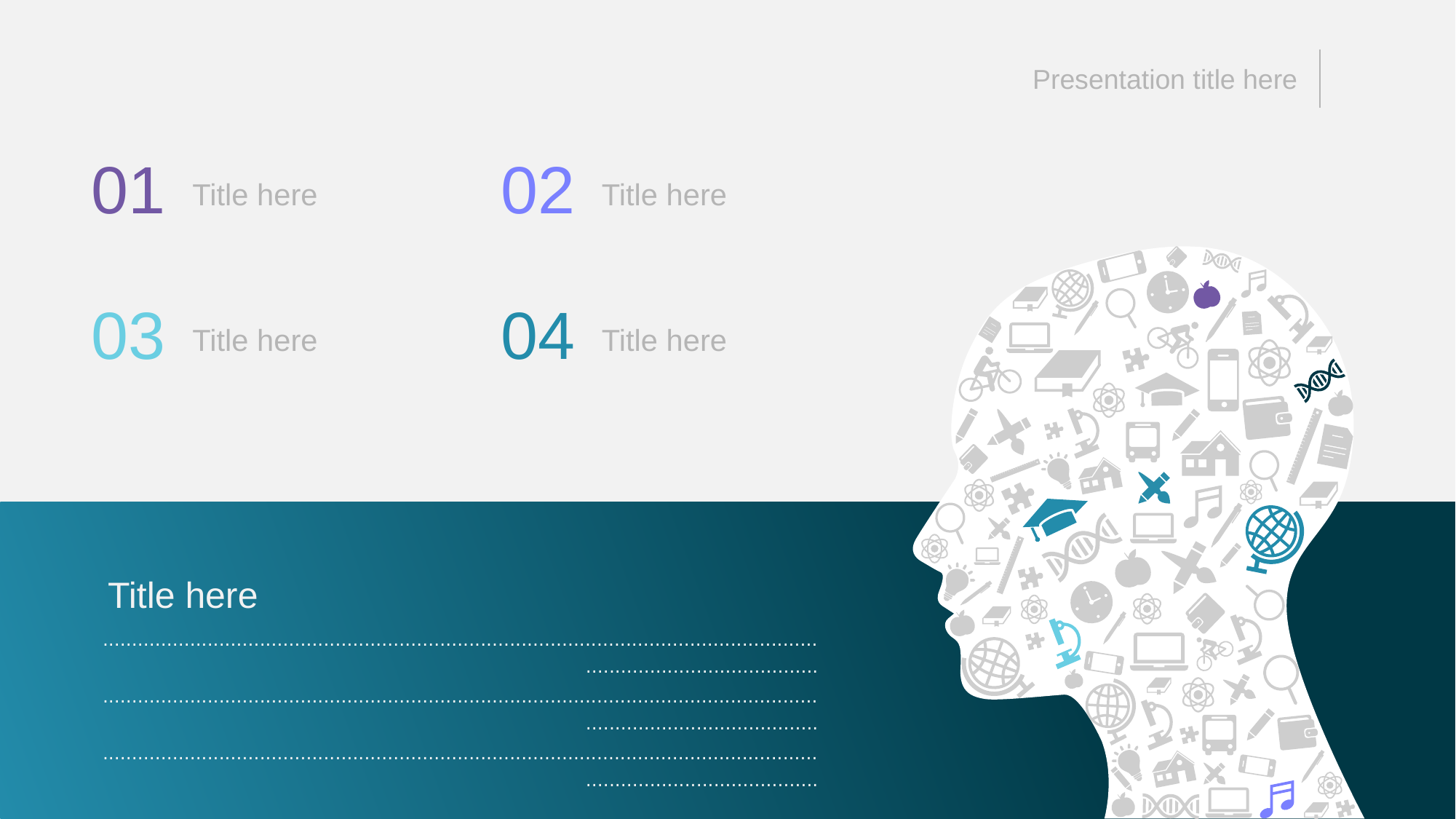

Presentation title here
01
02
Title here
Title here

03
04
Title here
Title here

Title here
...................................................................................................................................................................
...................................................................................................................................................................
...................................................................................................................................................................